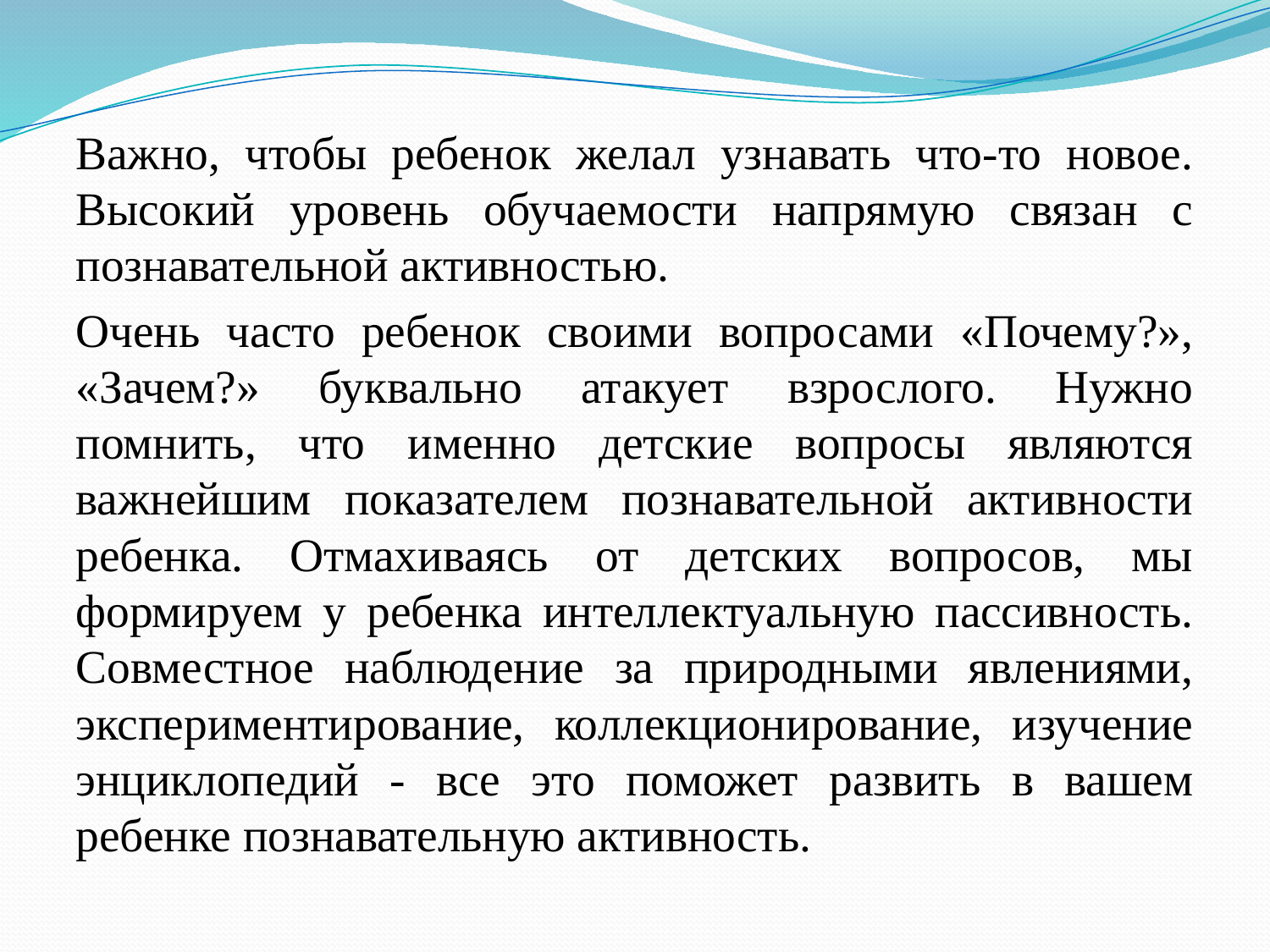

#
Важно, чтобы ребенок желал узнавать что-то новое. Высокий уровень обучаемости напрямую связан с познавательной активностью.
Очень часто ребенок своими вопросами «Почему?», «Зачем?» буквально атакует взрослого. Нужно помнить, что именно детские вопросы являются важнейшим показателем познавательной активности ребенка. Отмахиваясь от детских вопросов, мы формируем у ребенка интеллектуальную пассивность. Совместное наблюдение за природными явлениями, экспериментирование, коллекционирование, изучение энциклопедий - все это поможет развить в вашем ребенке познавательную активность.